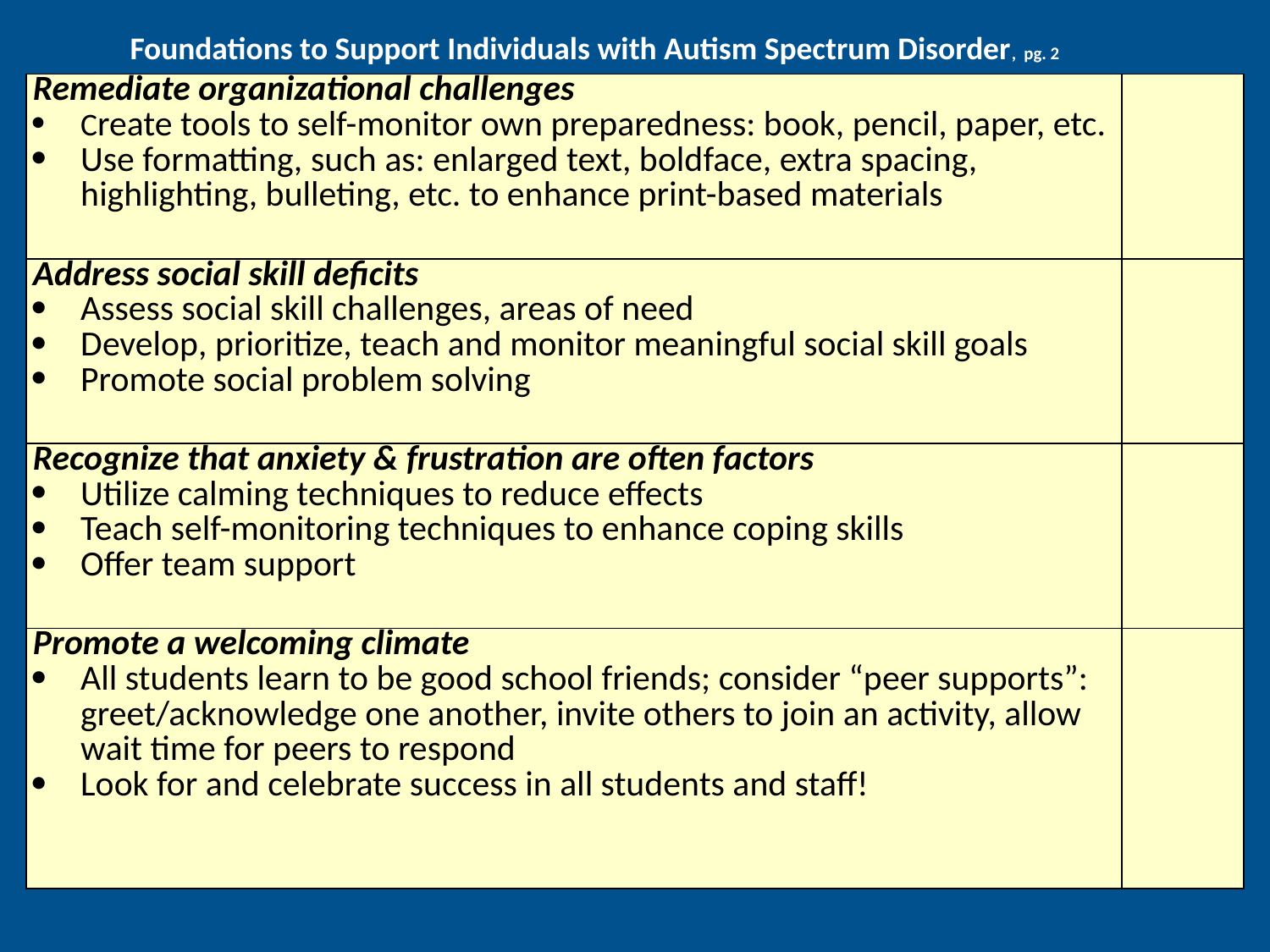

Foundations to Support Individuals with Autism Spectrum Disorder,  pg. 2

| Remediate organizational challenges Create tools to self-monitor own preparedness: book, pencil, paper, etc. Use formatting, such as: enlarged text, boldface, extra spacing, highlighting, bulleting, etc. to enhance print-based materials |  |
| --- | --- |
| Address social skill deficits Assess social skill challenges, areas of need Develop, prioritize, teach and monitor meaningful social skill goals Promote social problem solving |  |
| Recognize that anxiety & frustration are often factors Utilize calming techniques to reduce effects Teach self-monitoring techniques to enhance coping skills Offer team support |  |
| Promote a welcoming climate All students learn to be good school friends; consider “peer supports”: greet/acknowledge one another, invite others to join an activity, allow wait time for peers to respond Look for and celebrate success in all students and staff! |  |
4